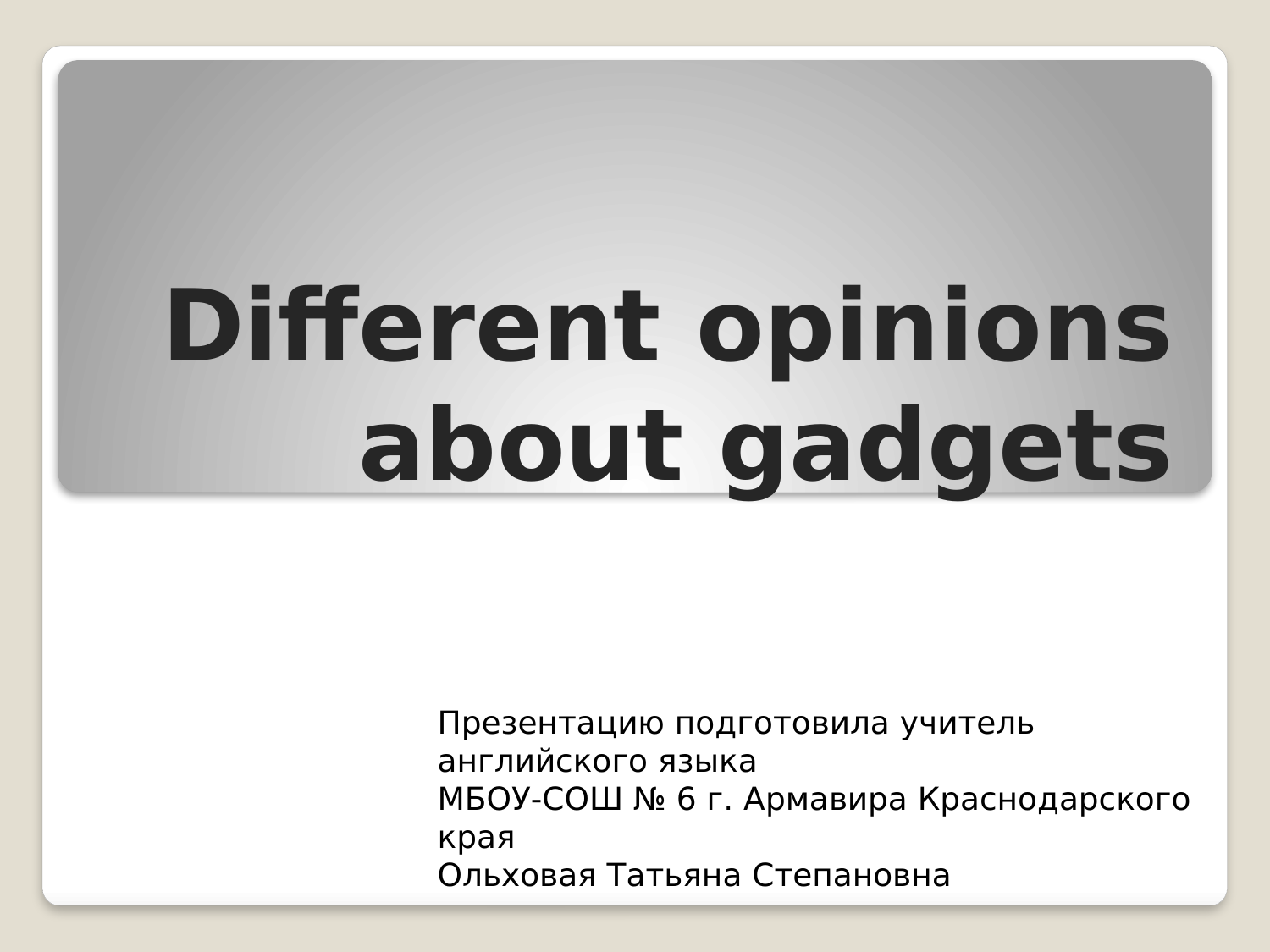

# Different opinions about gadgets

Презентацию подготовила учитель английского языка
МБОУ-СОШ № 6 г. Армавира Краснодарского края
Ольховая Татьяна Степановна